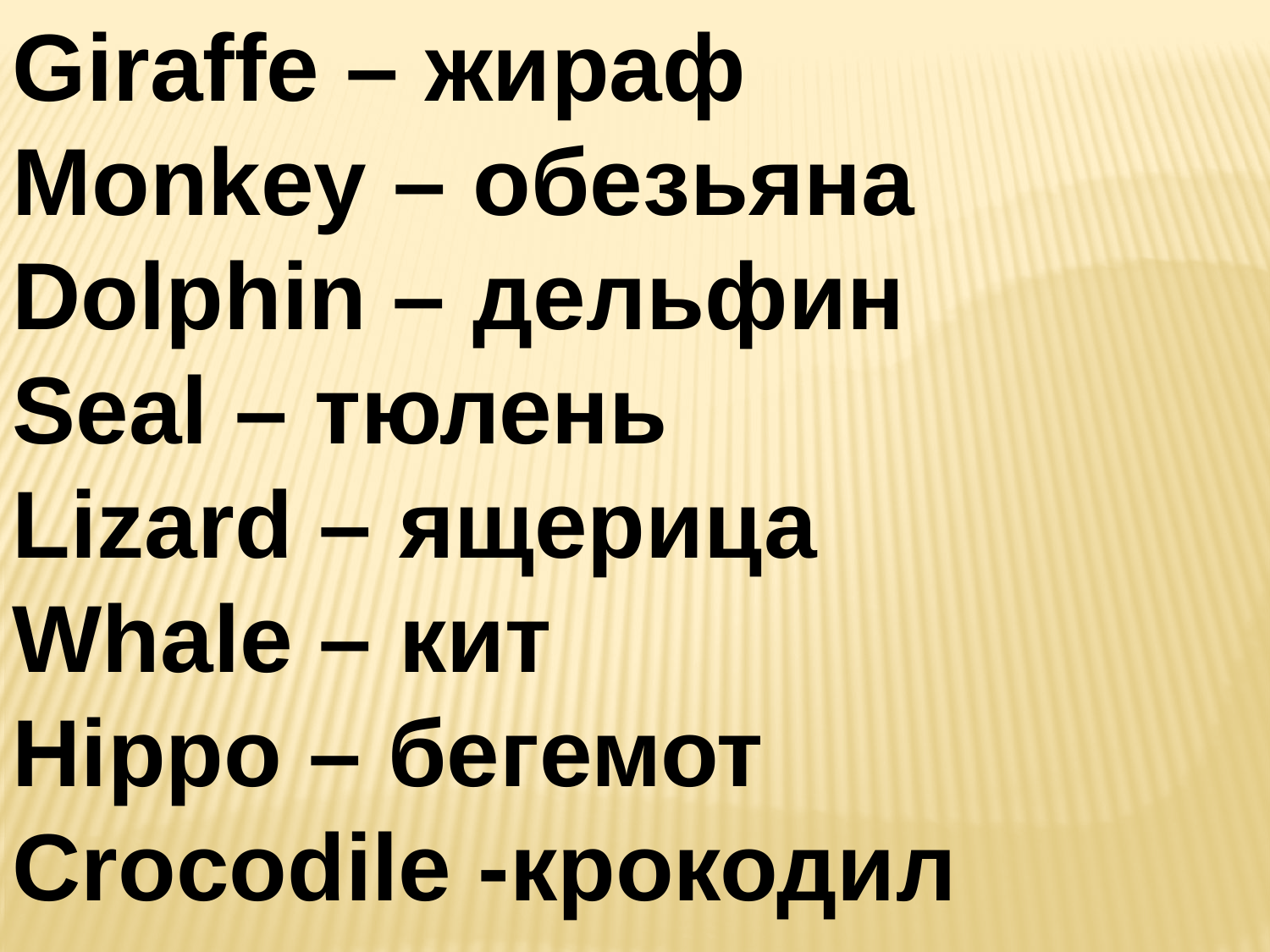

Giraffe – жираф
Monkey – обезьяна
Dolphin – дельфин
Seal – тюлень
Lizard – ящерица
Whale – кит
Hippo – бегемот
Crocodile -крокодил